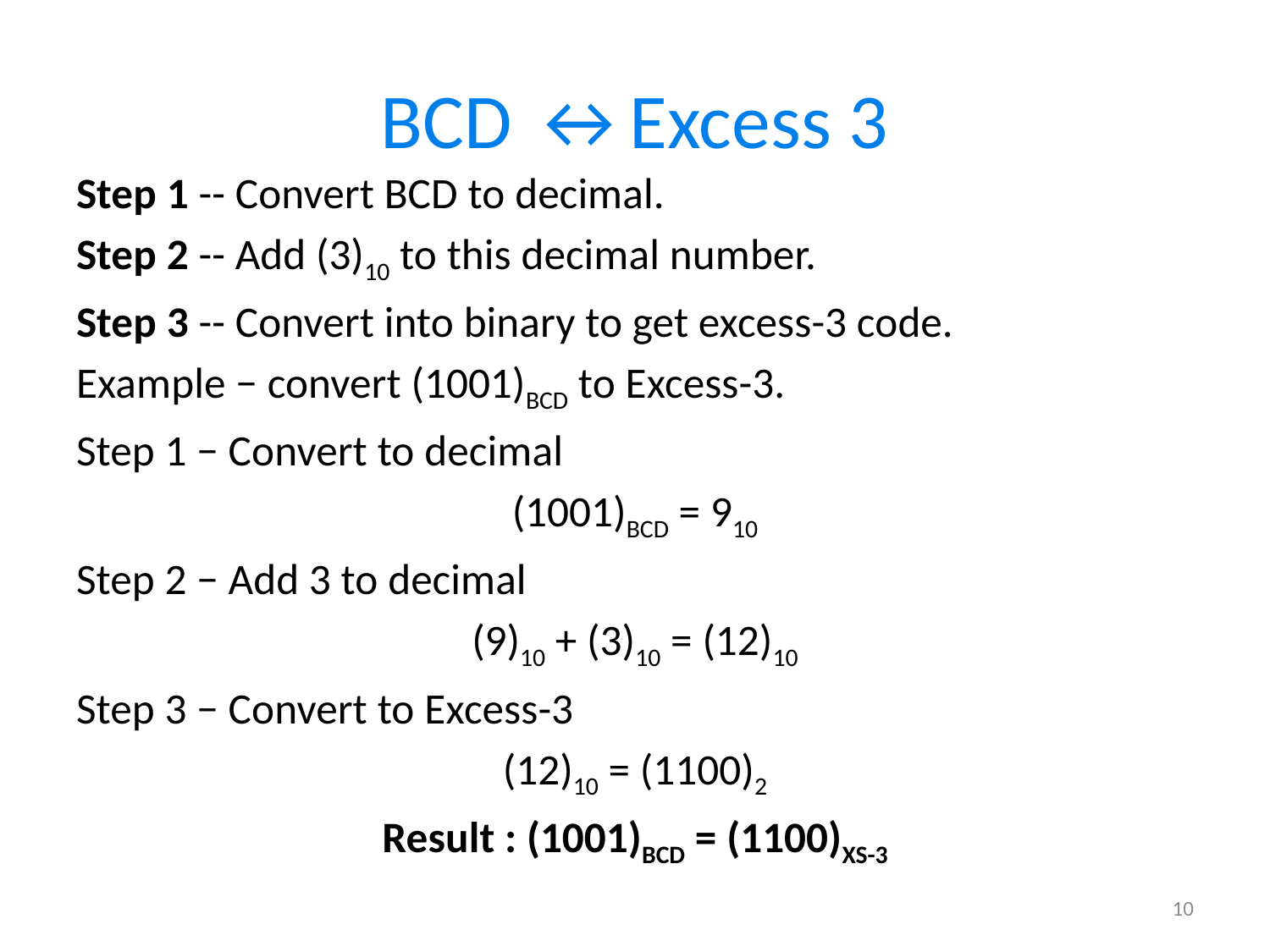

# BCD ↔Excess 3
Step 1 -- Convert BCD to decimal.
Step 2 -- Add (3)10 to this decimal number.
Step 3 -- Convert into binary to get excess-3 code.
Example − convert (1001)BCD to Excess-3.
Step 1 − Convert to decimal
(1001)BCD = 910
Step 2 − Add 3 to decimal
(9)10 + (3)10 = (12)10
Step 3 − Convert to Excess-3
(12)10 = (1100)2
Result : (1001)BCD = (1100)XS-3

10